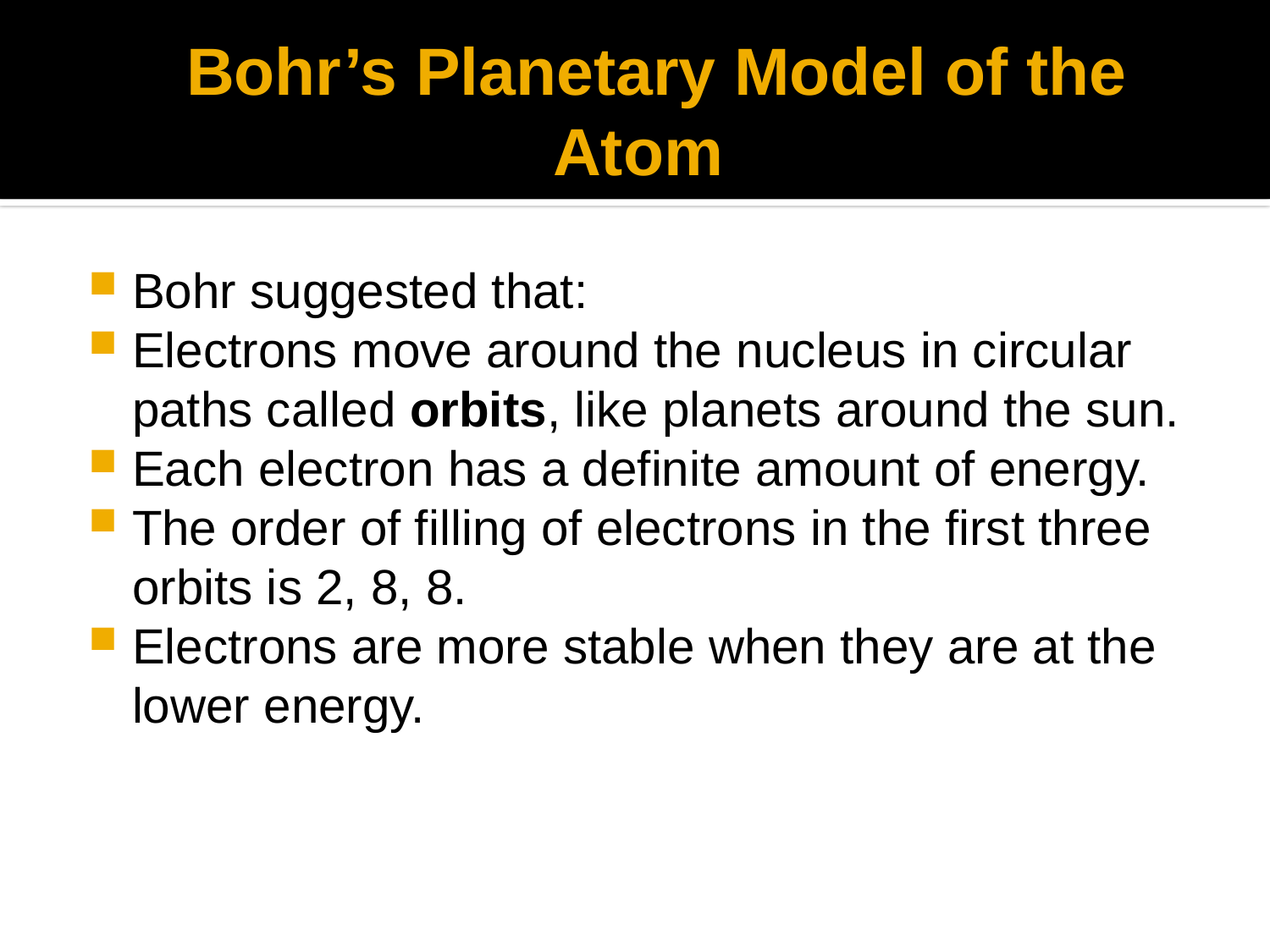

# Bohr’s Planetary Model of the Atom
Bohr suggested that:
Electrons move around the nucleus in circular paths called orbits, like planets around the sun.
Each electron has a definite amount of energy.
The order of filling of electrons in the first three orbits is 2, 8, 8.
Electrons are more stable when they are at the lower energy.